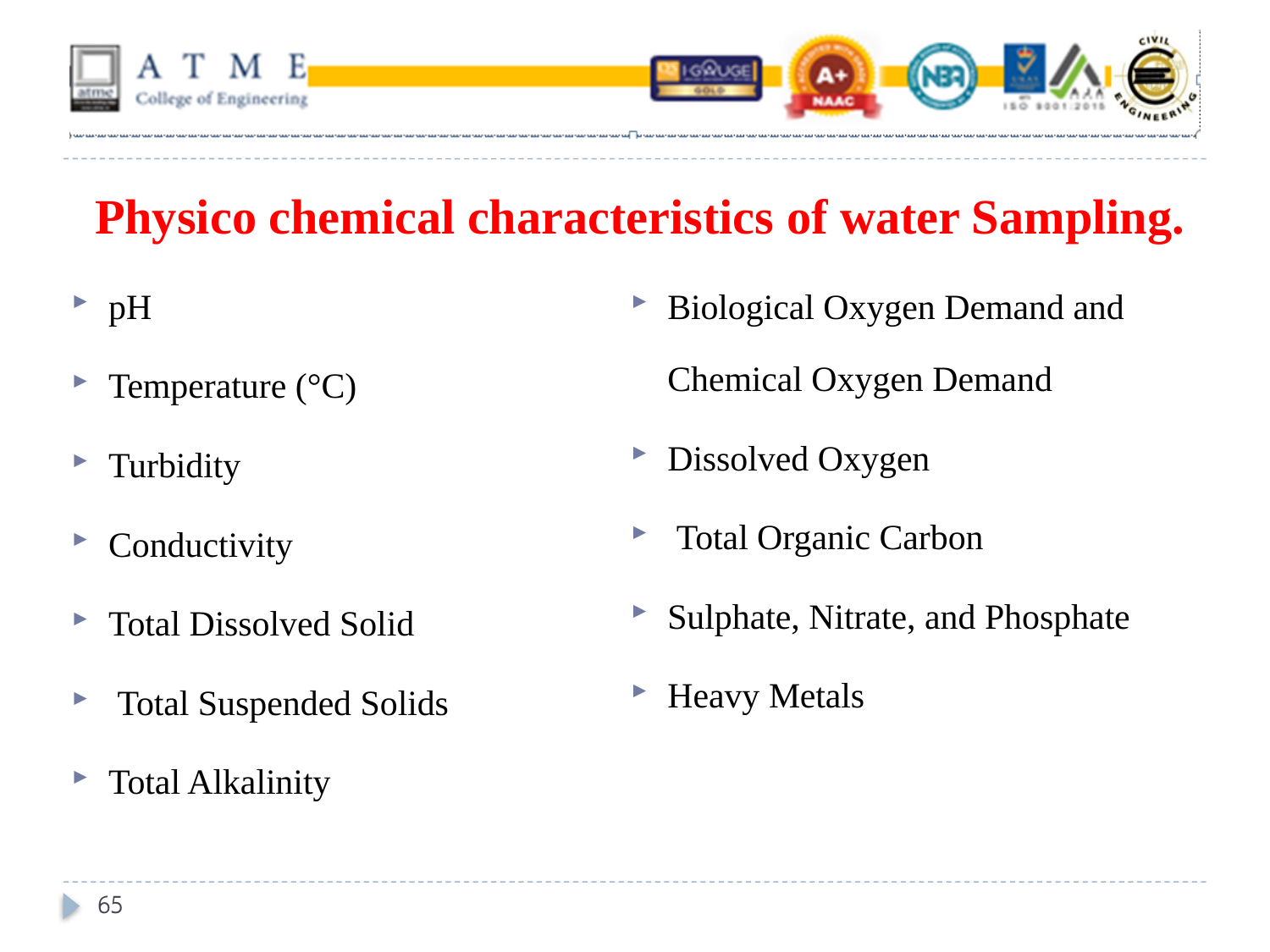

Physico chemical characteristics of water Sampling.
pH
Temperature (°C)
Turbidity
Conductivity
Total Dissolved Solid
 Total Suspended Solids
Total Alkalinity
Biological Oxygen Demand and Chemical Oxygen Demand
Dissolved Oxygen
 Total Organic Carbon
Sulphate, Nitrate, and Phosphate
Heavy Metals

65